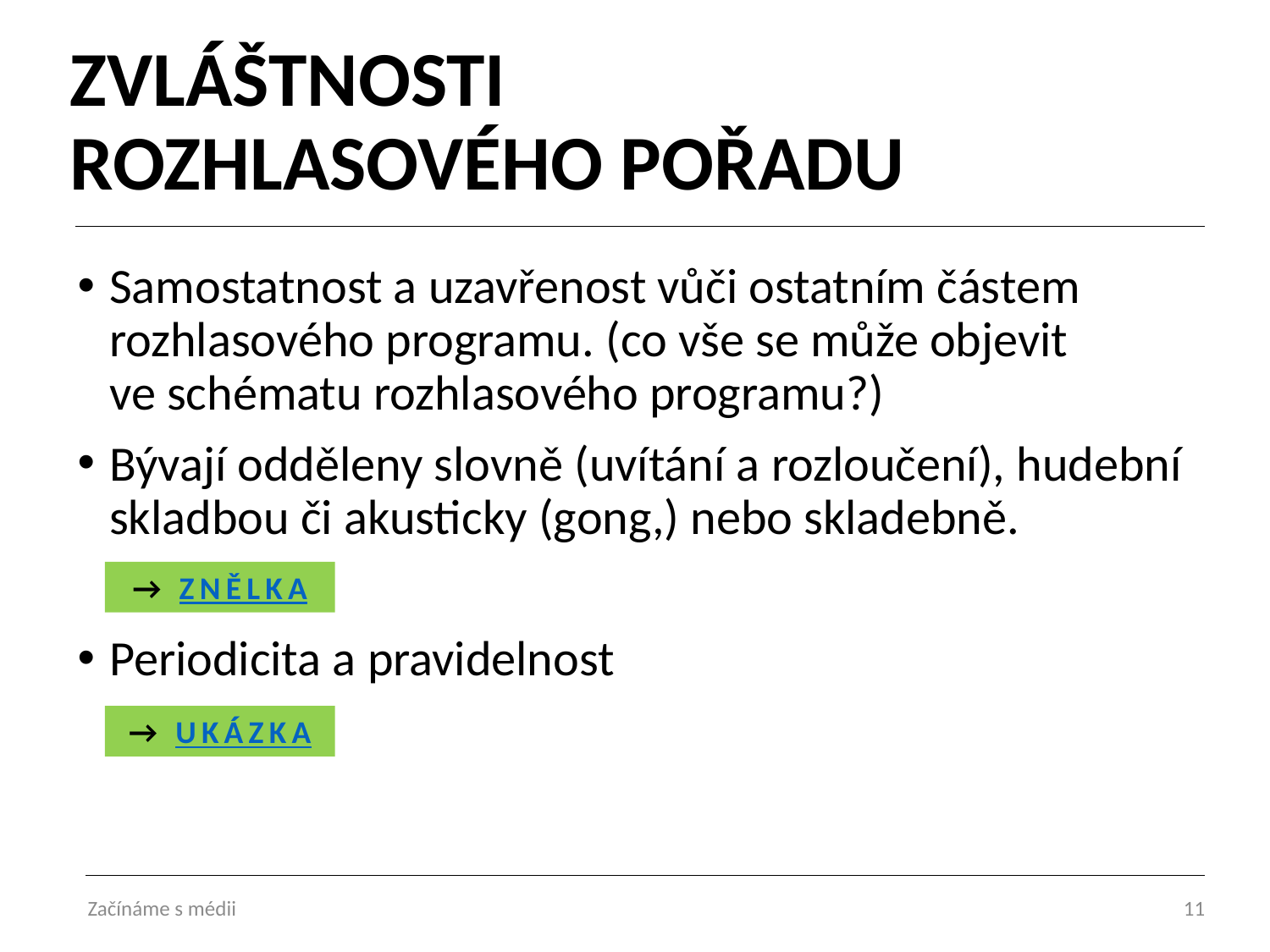

# ZVLÁŠTNOSTI ROZHLASOVÉHO POŘADU
Samostatnost a uzavřenost vůči ostatním částem rozhlasového programu. (co vše se může objevit
ve schématu rozhlasového programu?)
Bývají odděleny slovně (uvítání a rozloučení), hudební skladbou či akusticky (gong,) nebo skladebně.

Periodicita a pravidelnost

→ ZNĚLKA
→ UKÁZKA
Začínáme s médii
11